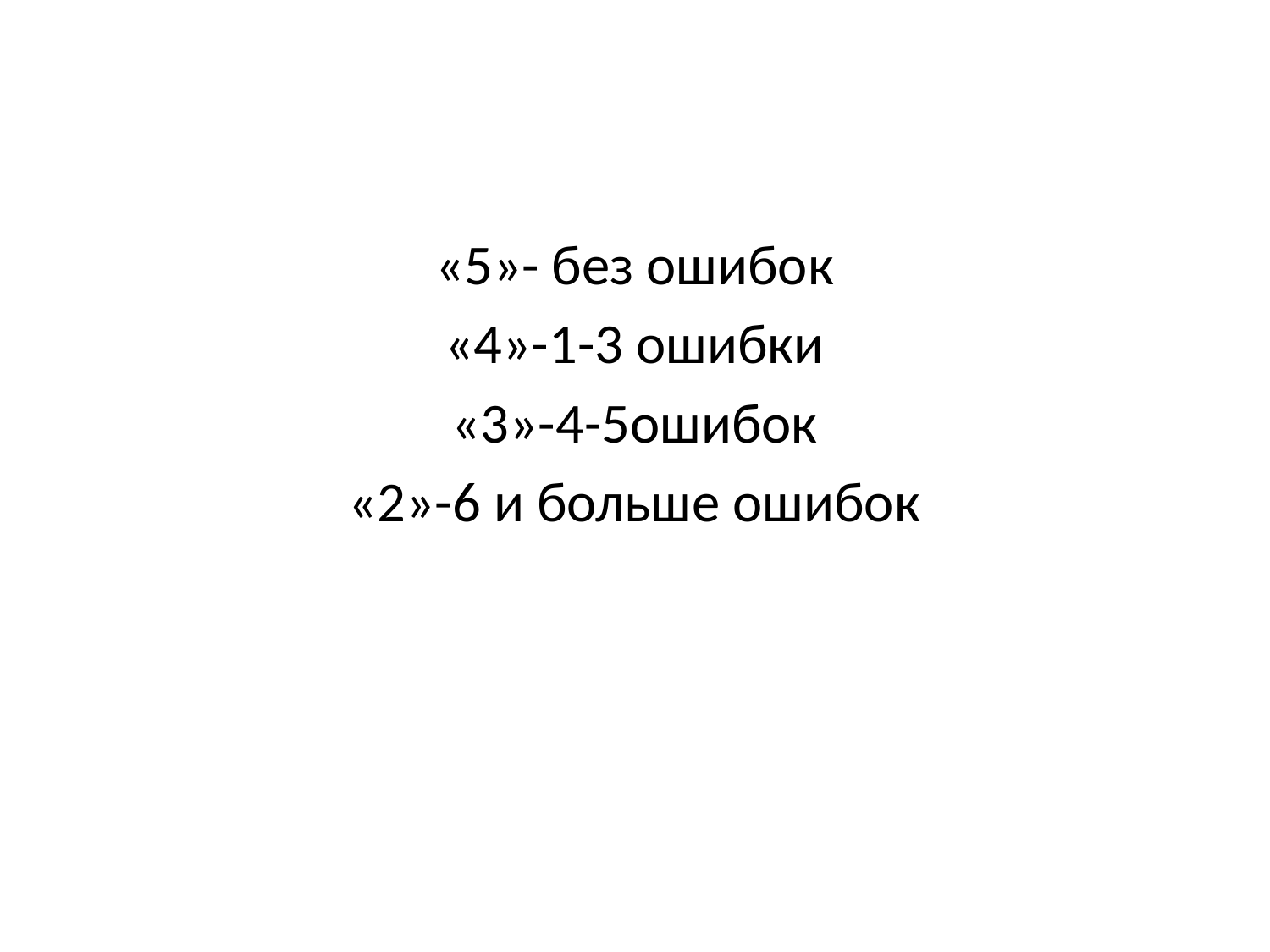

#
«5»- без ошибок
«4»-1-3 ошибки
«3»-4-5ошибок
«2»-6 и больше ошибок